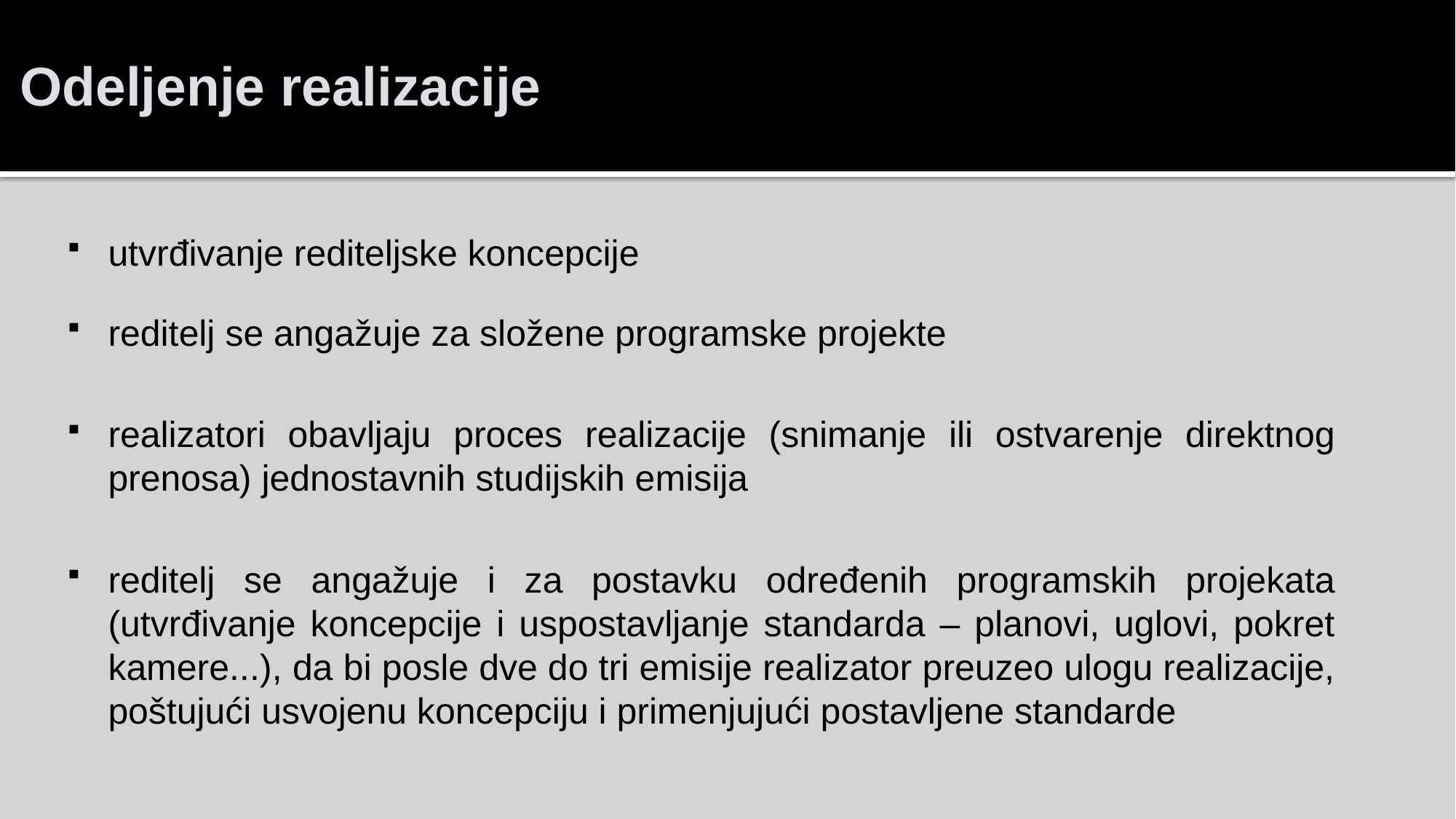

# Odeljenje realizacije

utvrđivanje rediteljske koncepcije

reditelj se angažuje za složene programske projekte

realizatori obavljaju proces realizacije (snimanje ili ostvarenje direktnog prenosa) jednostavnih studijskih emisija

reditelj se angažuje i za postavku određenih programskih projekata (utvrđivanje koncepcije i uspostavljanje standarda – planovi, uglovi, pokret kamere...), da bi posle dve do tri emisije realizator preuzeo ulogu realizacije, poštujući usvojenu koncepciju i primenjujući postavljene standarde